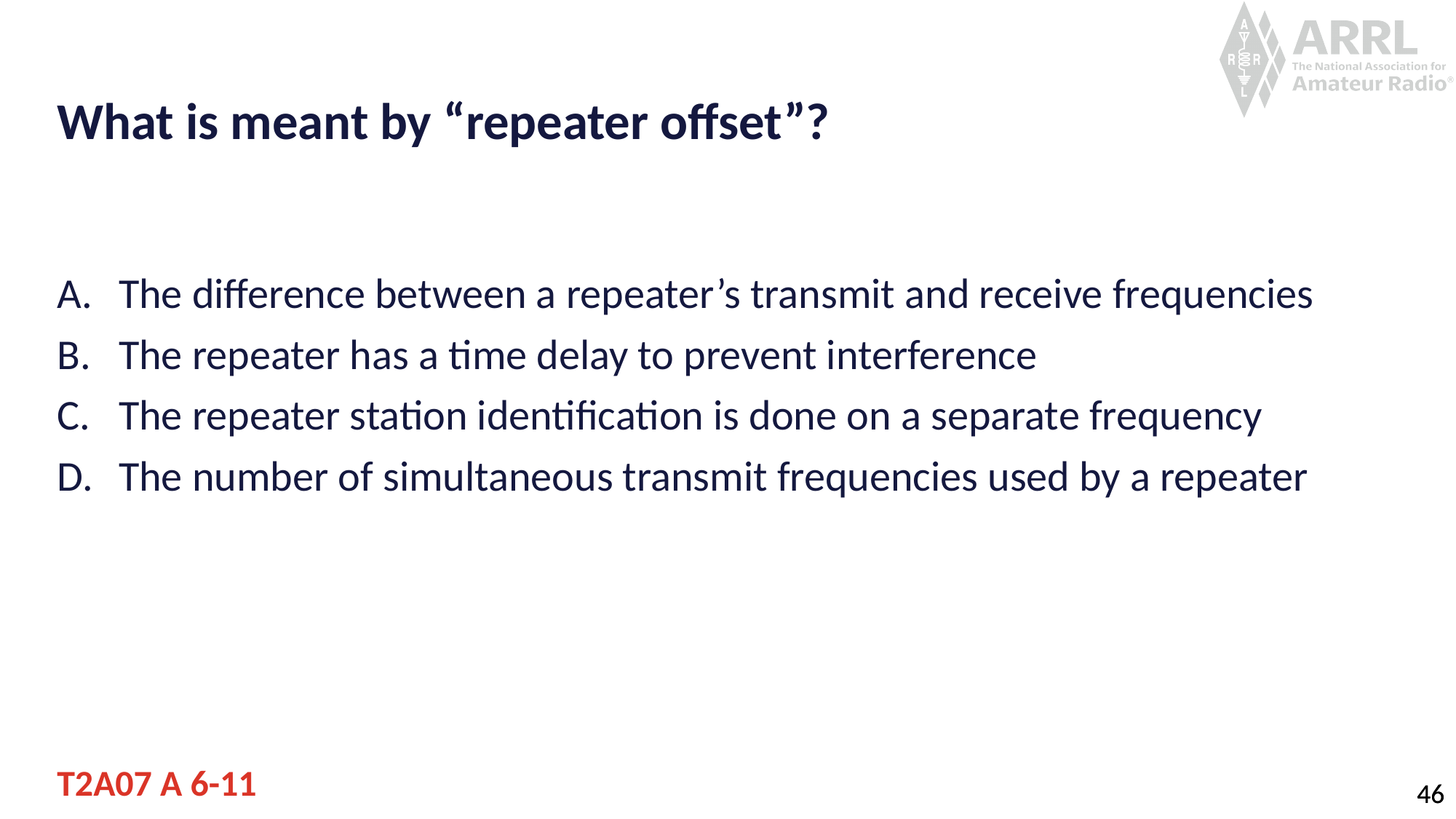

# What is meant by “repeater offset”?
The difference between a repeater’s transmit and receive frequencies
The repeater has a time delay to prevent interference
The repeater station identification is done on a separate frequency
The number of simultaneous transmit frequencies used by a repeater
T2A07 A 6-11